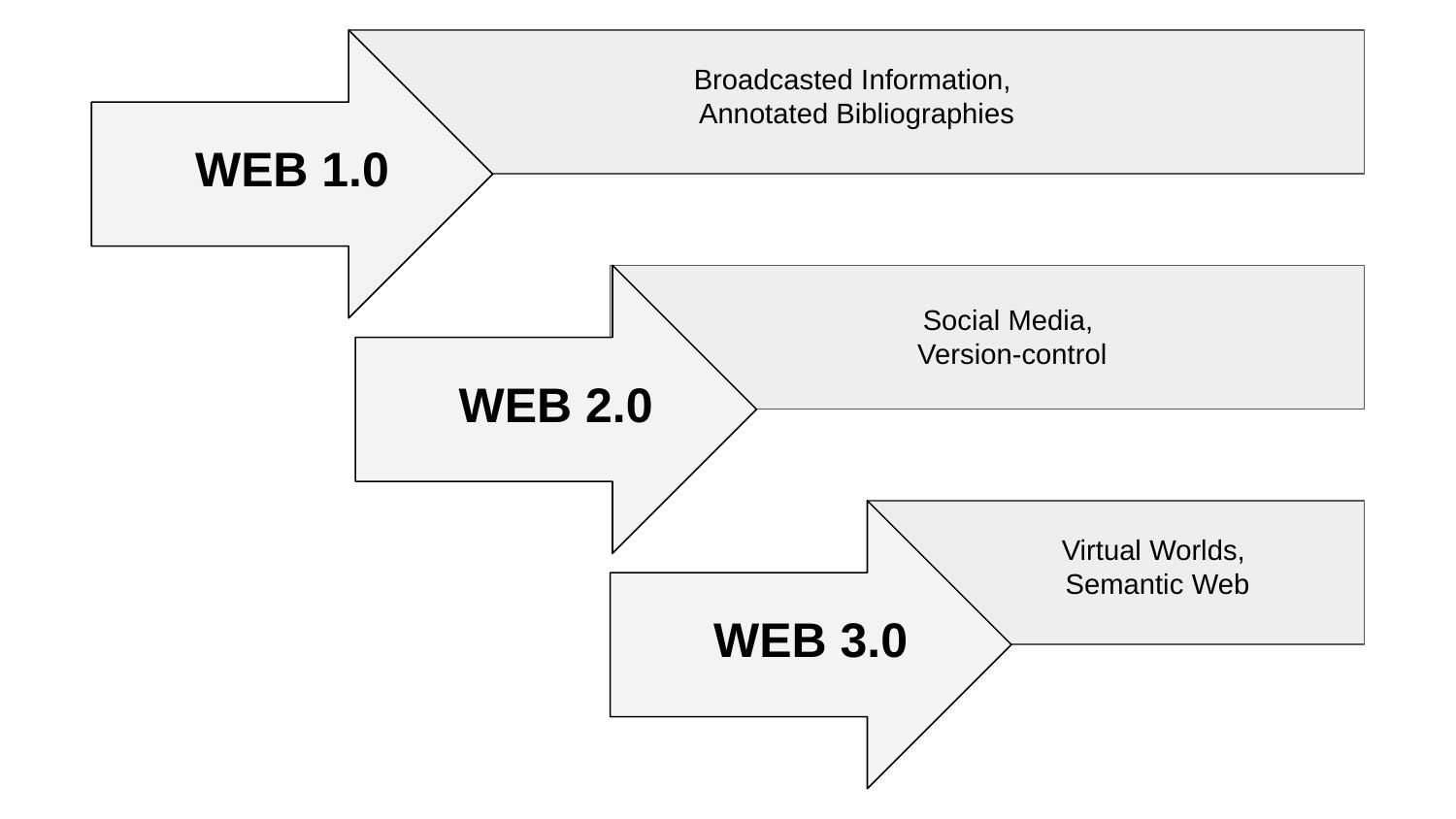

Broadcasted Information,
Annotated Bibliographies
WEB 1.0

Social Media,
Version-control
WEB 2.0

Virtual Worlds,
Semantic Web
WEB 3.0